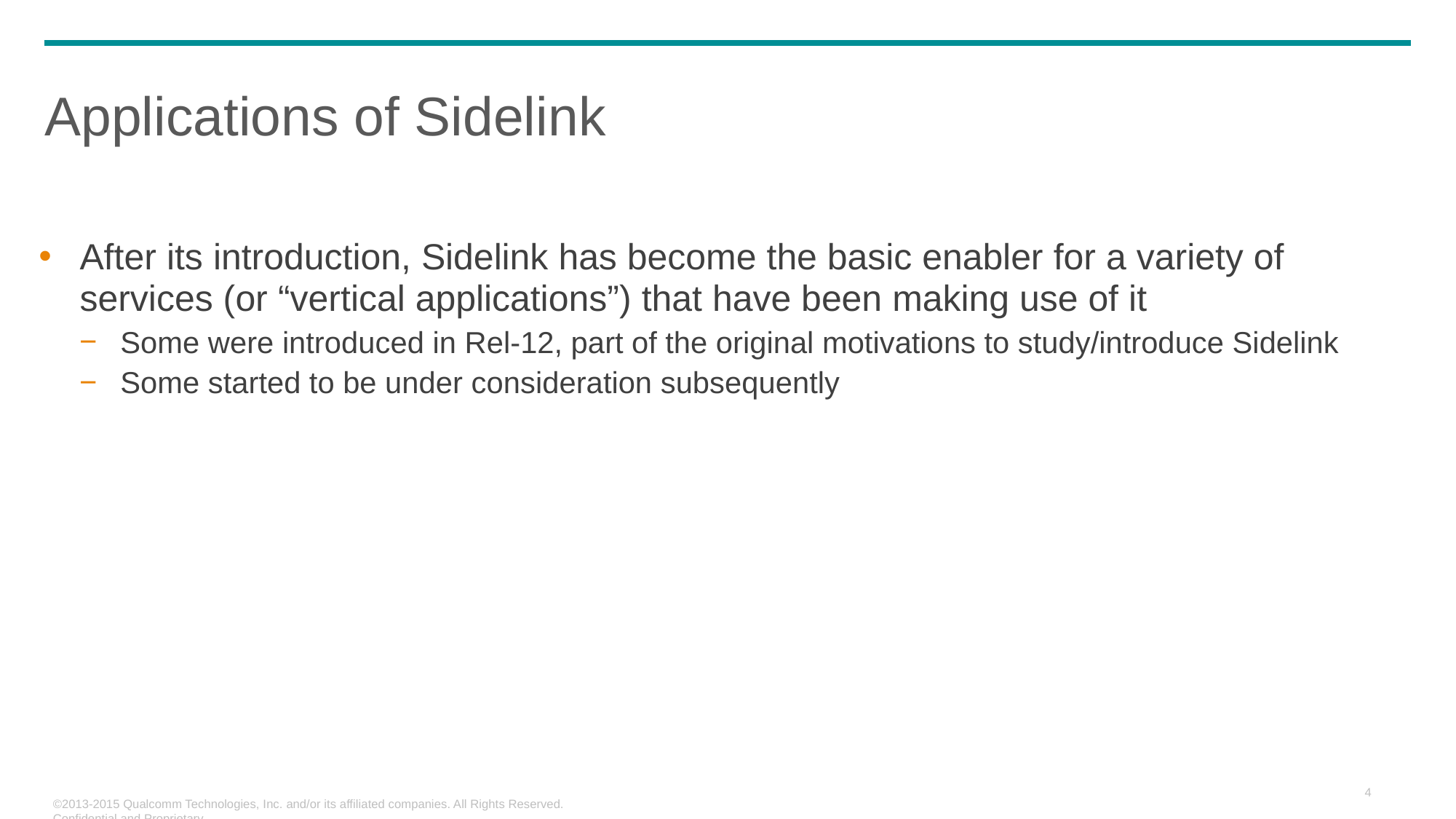

# Applications of Sidelink

After its introduction, Sidelink has become the basic enabler for a variety of services (or “vertical applications”) that have been making use of it
Some were introduced in Rel-12, part of the original motivations to study/introduce Sidelink
Some started to be under consideration subsequently